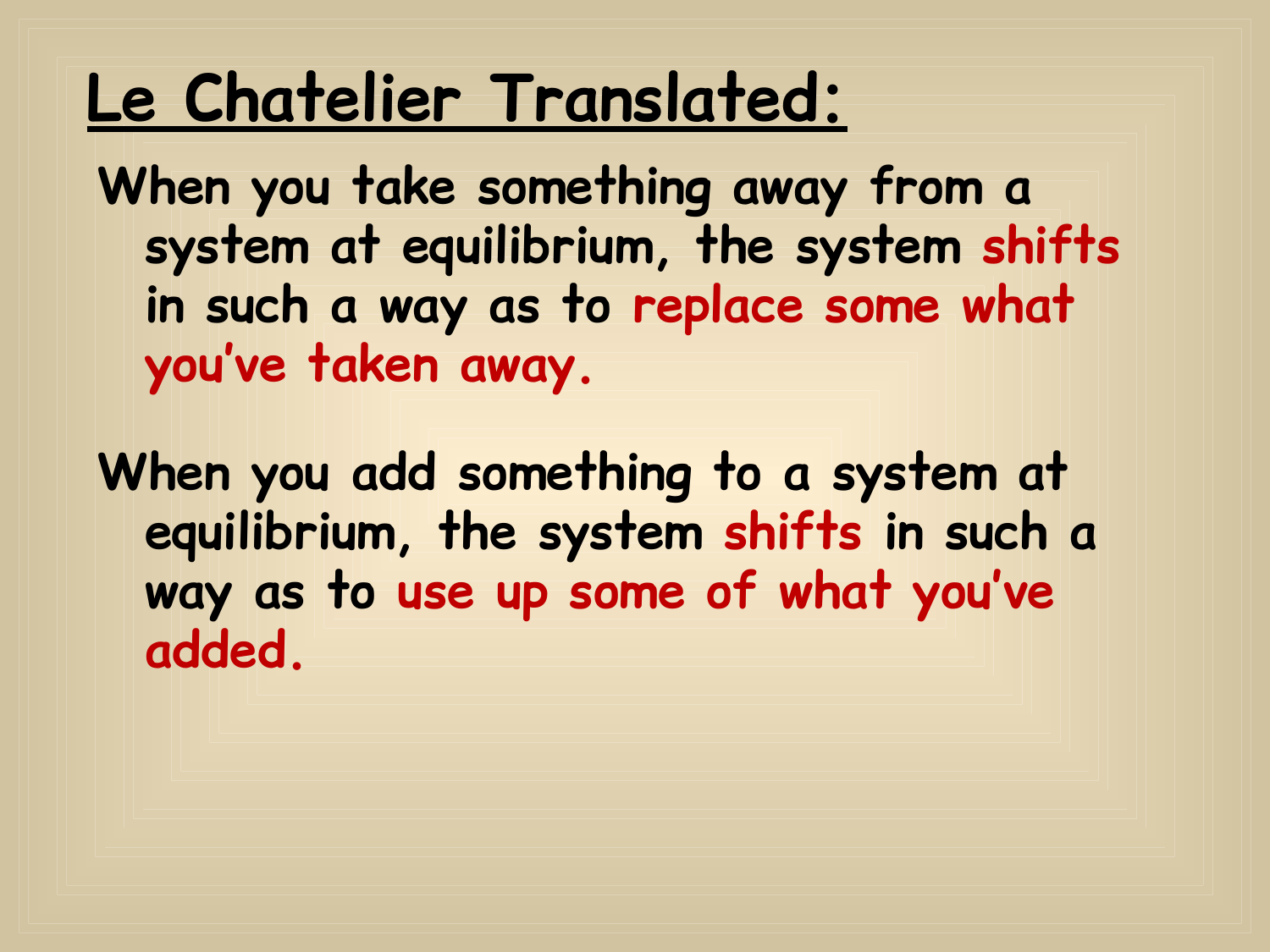

# Le Chatelier Translated:
When you take something away from a system at equilibrium, the system shifts in such a way as to replace some what you’ve taken away.
When you add something to a system at equilibrium, the system shifts in such a way as to use up some of what you’ve added.